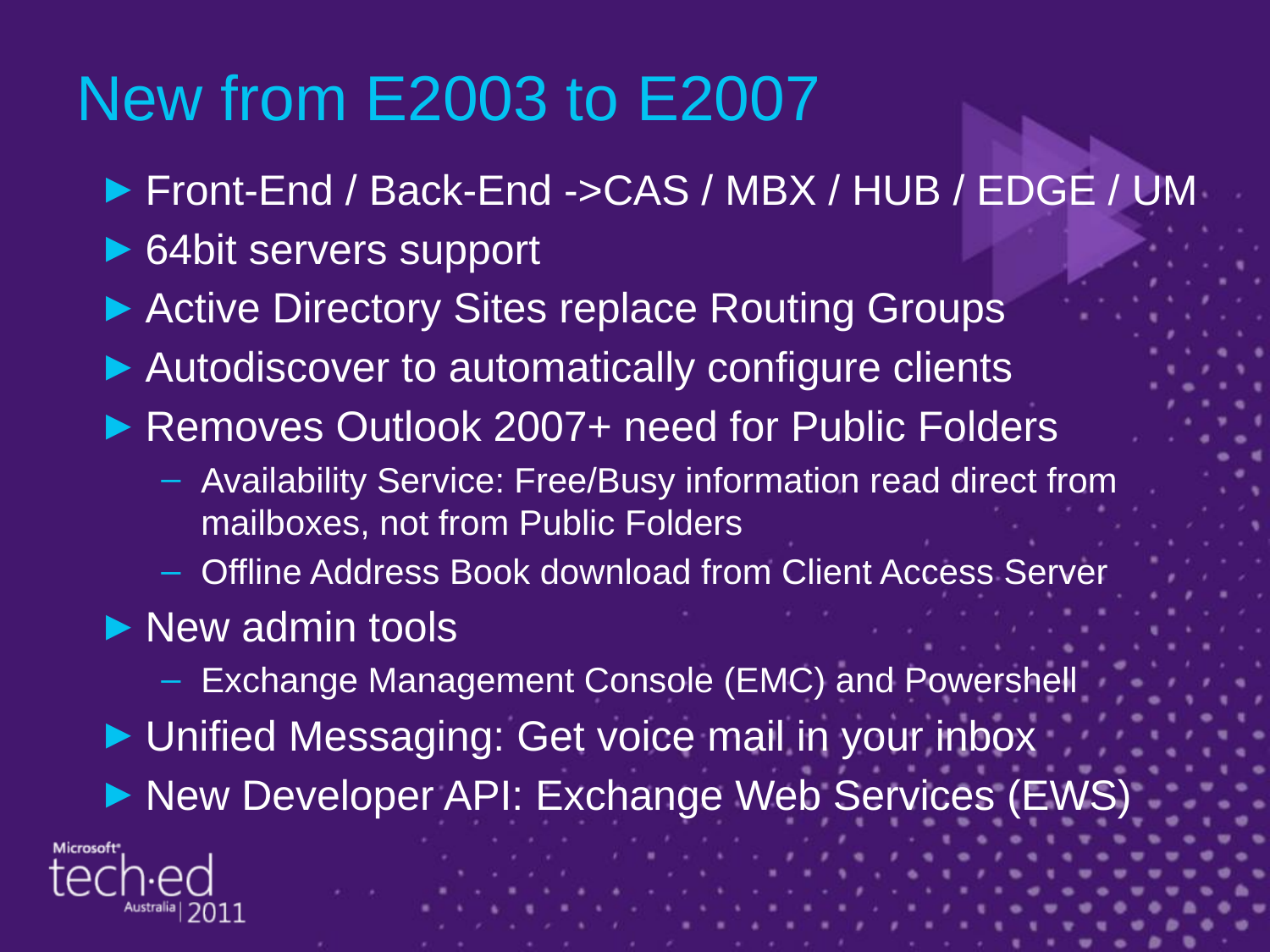

# New from E2003 to E2007
Front-End / Back-End ->CAS / MBX / HUB / EDGE / UM
64bit servers support
Active Directory Sites replace Routing Groups
Autodiscover to automatically configure clients
Removes Outlook 2007+ need for Public Folders
Availability Service: Free/Busy information read direct from mailboxes, not from Public Folders
Offline Address Book download from Client Access Server
New admin tools
Exchange Management Console (EMC) and Powershell
Unified Messaging: Get voice mail in your inbox
New Developer API: Exchange Web Services (EWS)